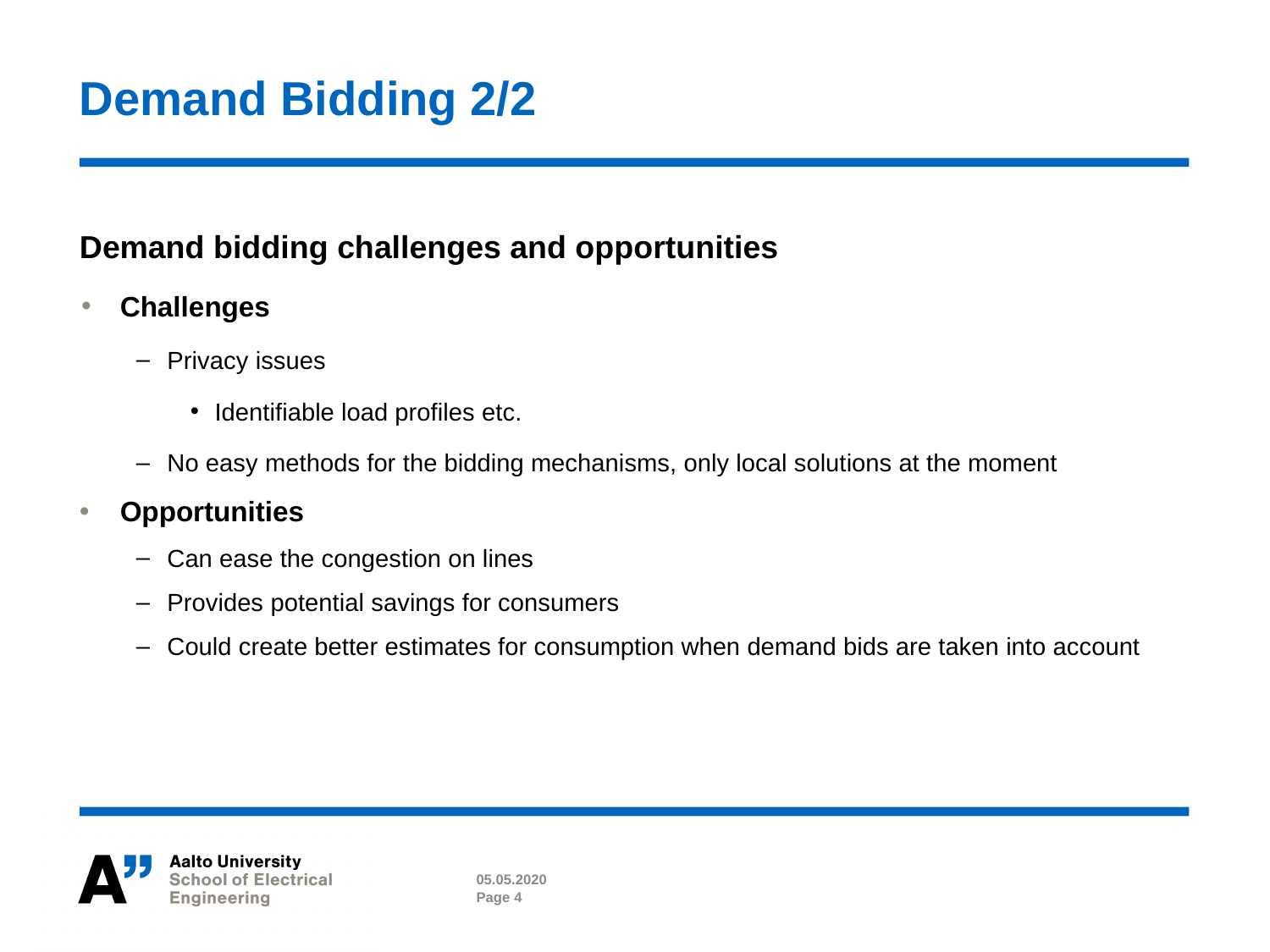

# Demand Bidding 2/2
Demand bidding challenges and opportunities
Challenges
Privacy issues
Identifiable load profiles etc.
No easy methods for the bidding mechanisms, only local solutions at the moment
Opportunities
Can ease the congestion on lines
Provides potential savings for consumers
Could create better estimates for consumption when demand bids are taken into account

05.05.2020
Page 4